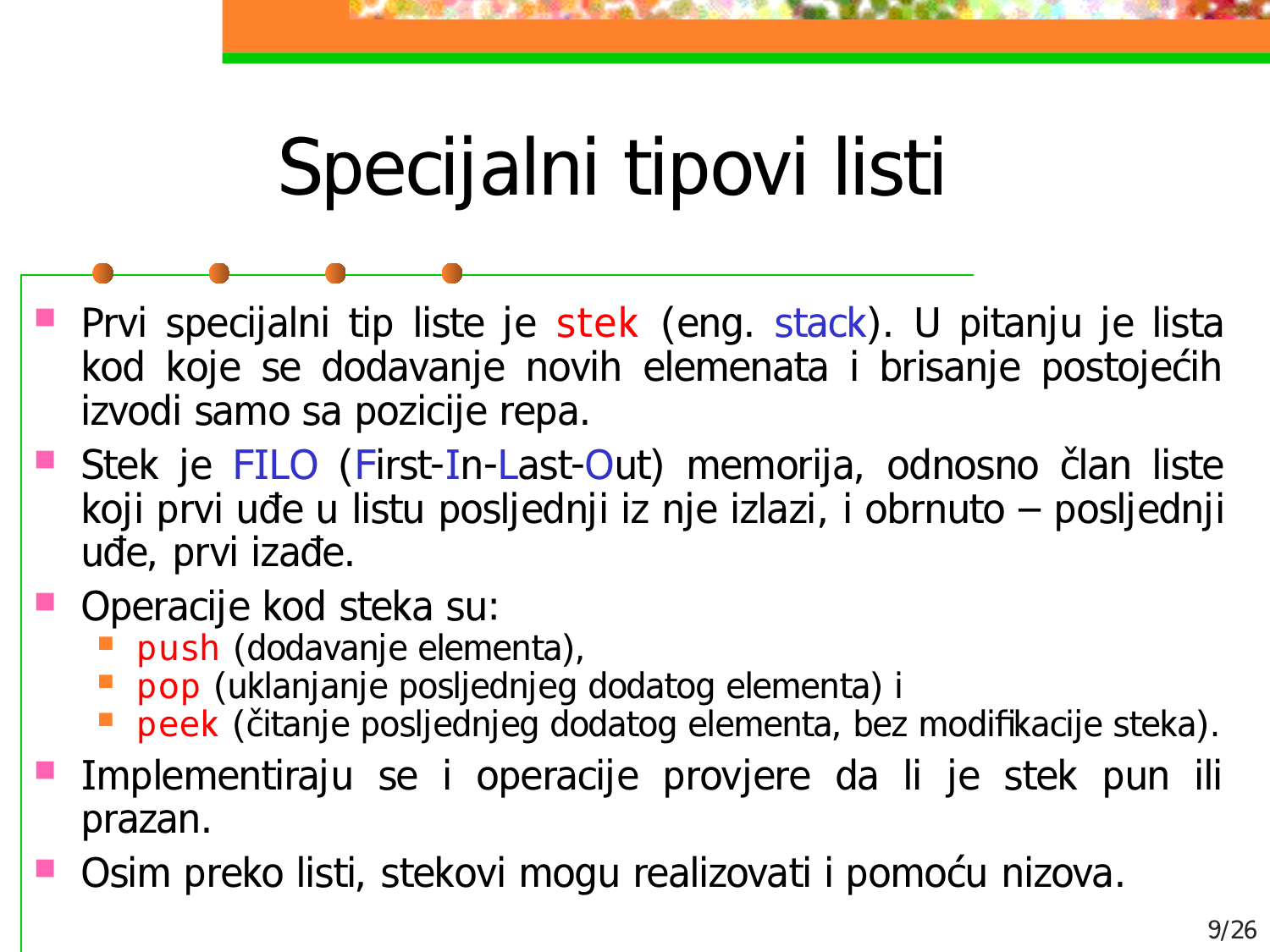

# Specijalni tipovi listi
Prvi specijalni tip liste je stek (eng. stack). U pitanju je lista kod koje se dodavanje novih elemenata i brisanje postojećih izvodi samo sa pozicije repa.
Stek je FILO (First-In-Last-Out) memorija, odnosno član liste koji prvi uđe u listu posljednji iz nje izlazi, i obrnuto – posljednji uđe, prvi izađe.
Operacije kod steka su:
push (dodavanje elementa),
pop (uklanjanje posljednjeg dodatog elementa) i
peek (čitanje posljednjeg dodatog elementa, bez modifikacije steka).
Implementiraju se i operacije provjere da li je stek pun ili prazan.
Osim preko listi, stekovi mogu realizovati i pomoću nizova.
9/26